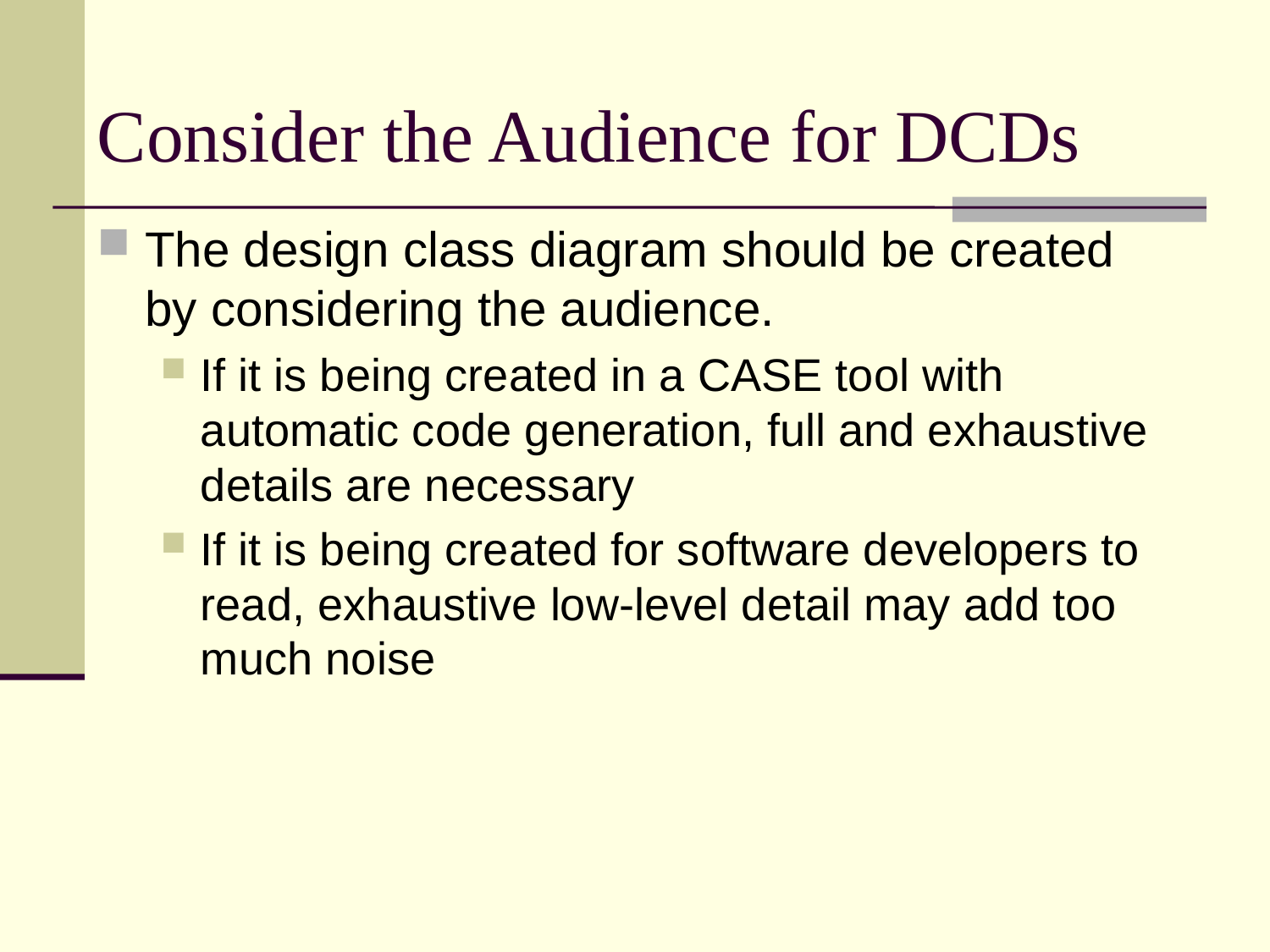

# Consider the Audience for DCDs
The design class diagram should be created by considering the audience.
If it is being created in a CASE tool with automatic code generation, full and exhaustive details are necessary
If it is being created for software developers to read, exhaustive low-level detail may add too much noise